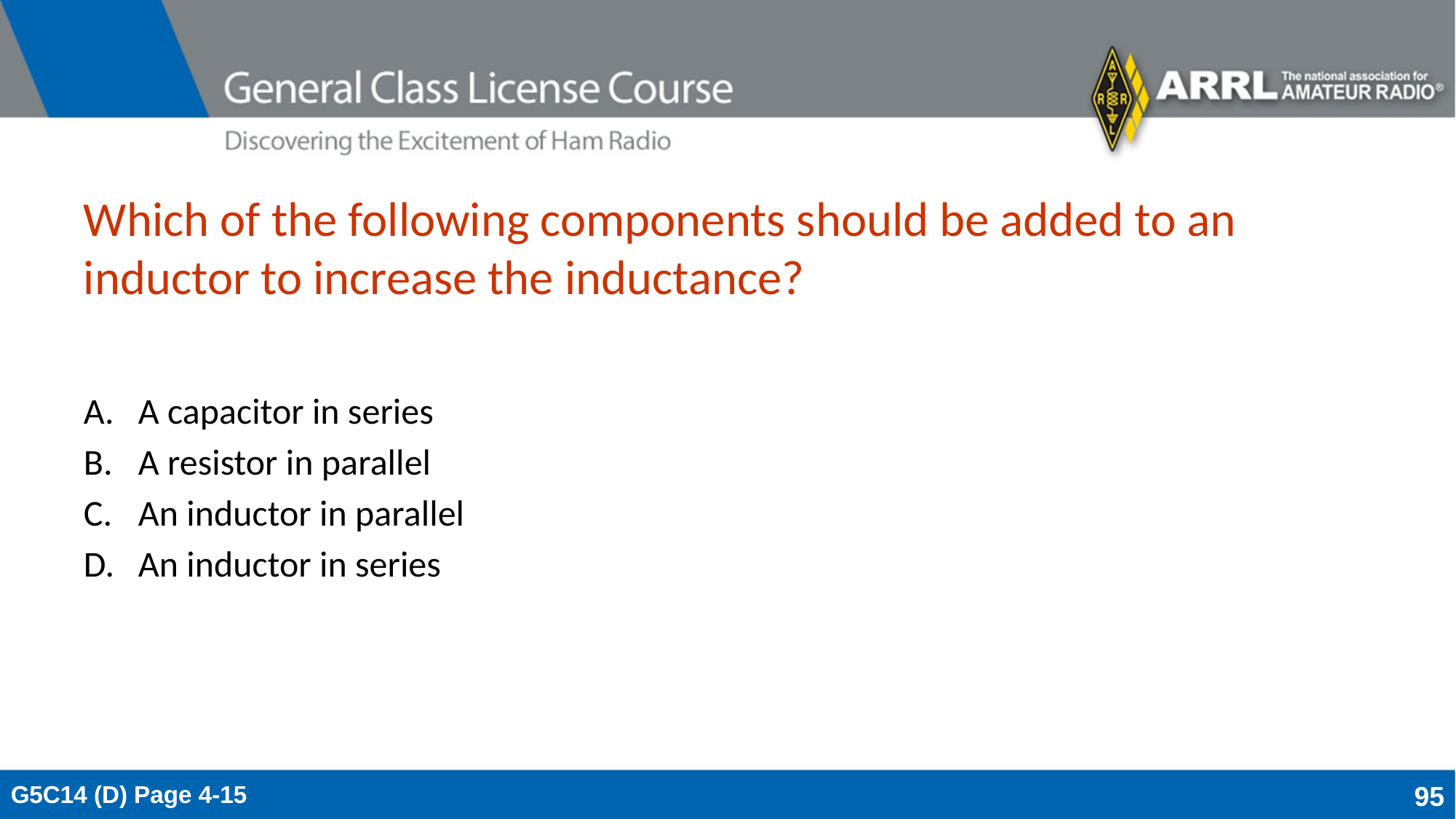

# Which of the following components should be added to an inductor to increase the inductance?
A capacitor in series
A resistor in parallel
An inductor in parallel
An inductor in series
G5C14 (D) Page 4-15
95